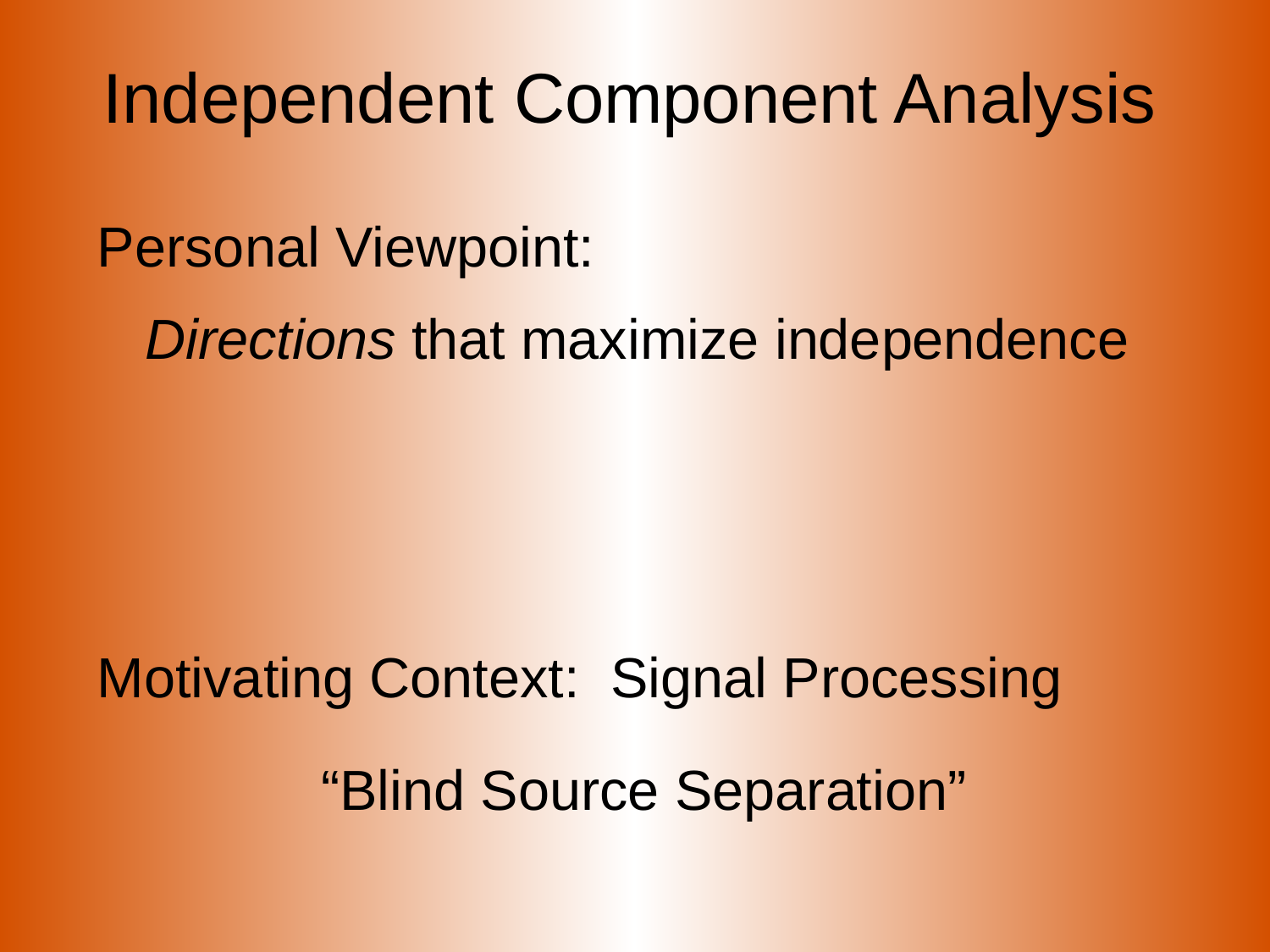

# Independent Component Analysis
Personal Viewpoint:
	Directions that maximize independence

Motivating Context:  Signal Processing
“Blind Source Separation”